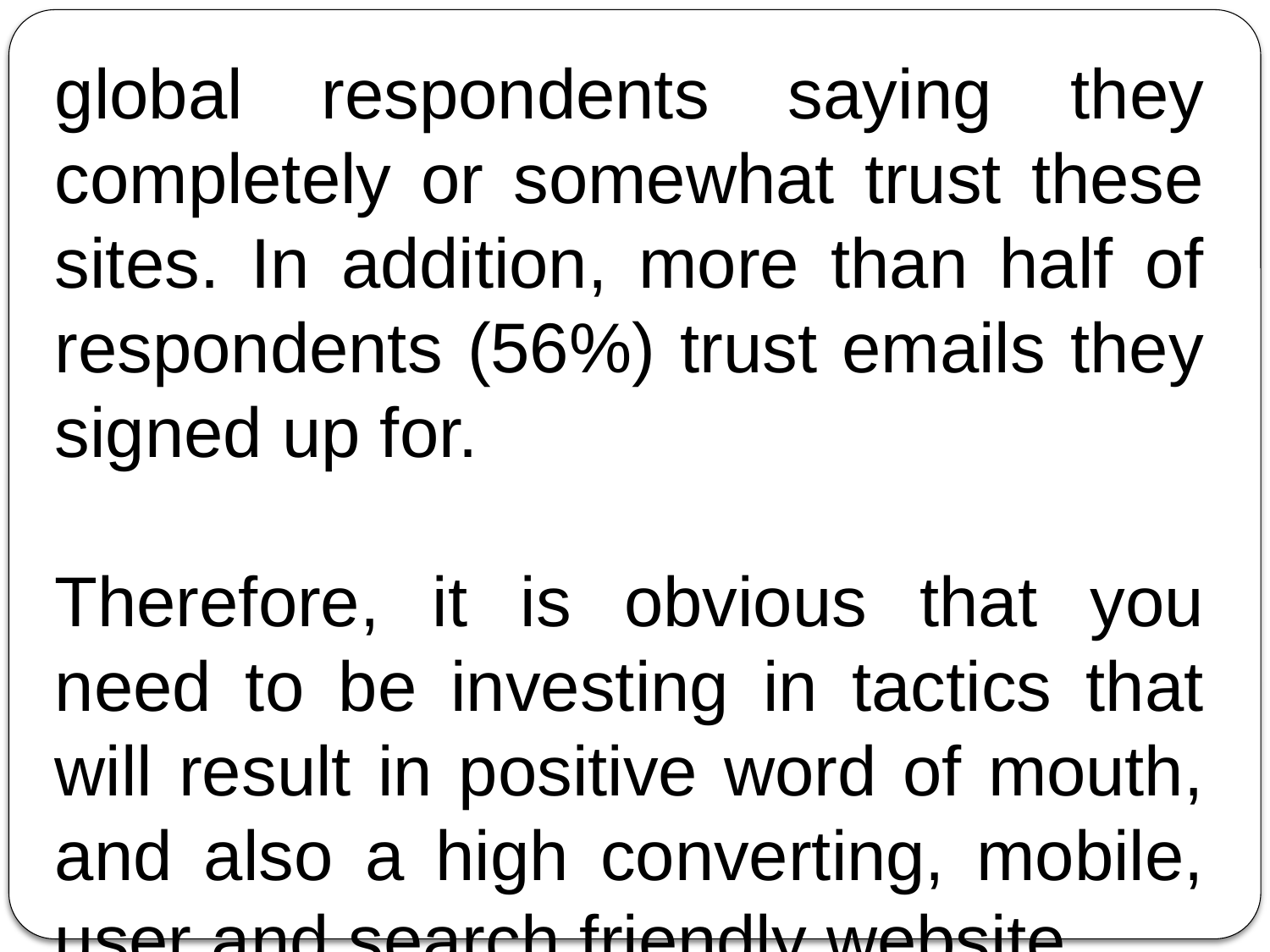

global respondents saying they completely or somewhat trust these sites. In addition, more than half of respondents (56%) trust emails they signed up for.

Therefore, it is obvious that you need to be investing in tactics that will result in positive word of mouth, and also a high converting, mobile, user and search friendly website.